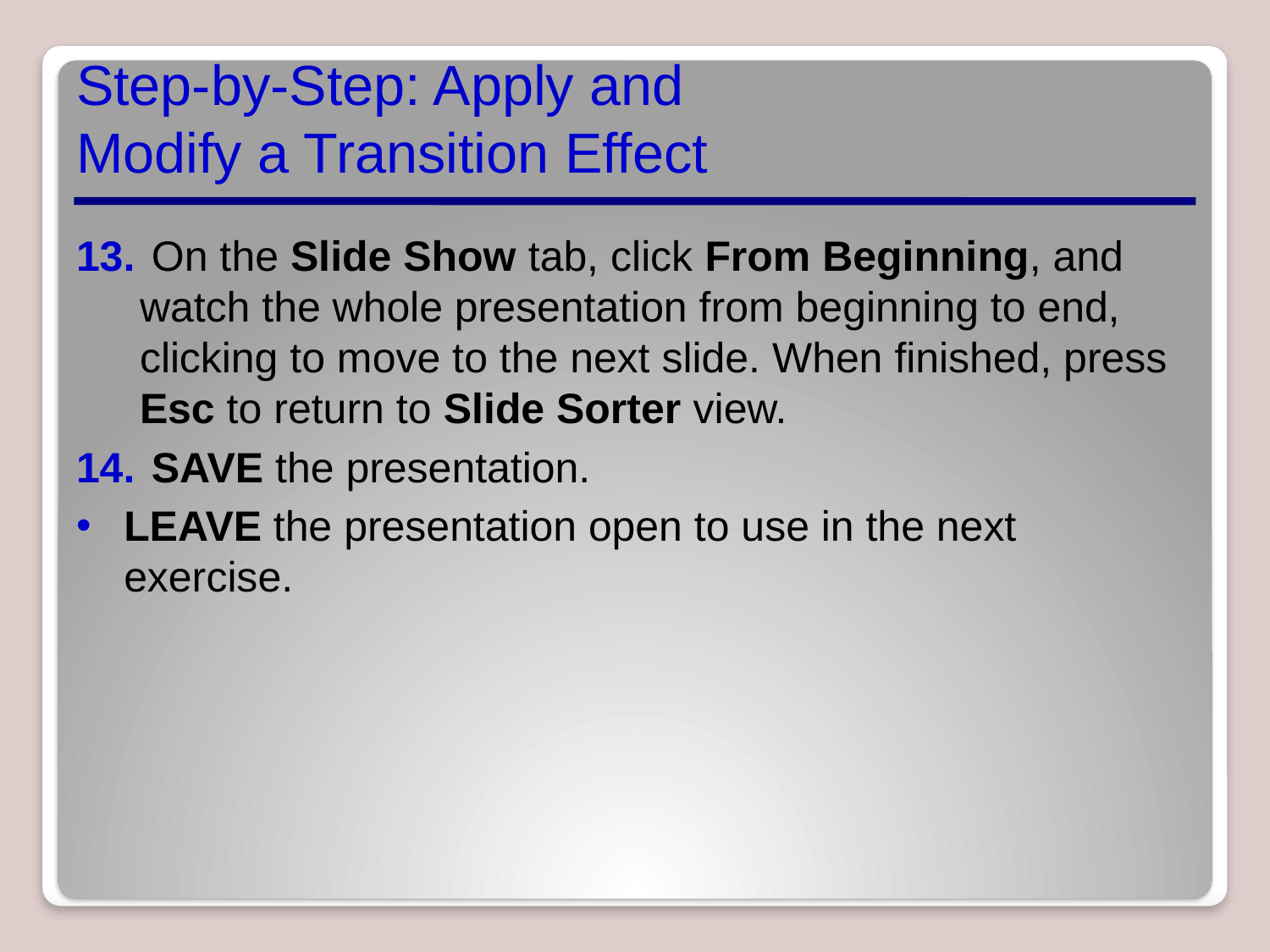

# Step-by-Step: Apply and Modify a Transition Effect
 On the Slide Show tab, click From Beginning, and watch the whole presentation from beginning to end, clicking to move to the next slide. When finished, press Esc to return to Slide Sorter view.
 SAVE the presentation.
LEAVE the presentation open to use in the next exercise.